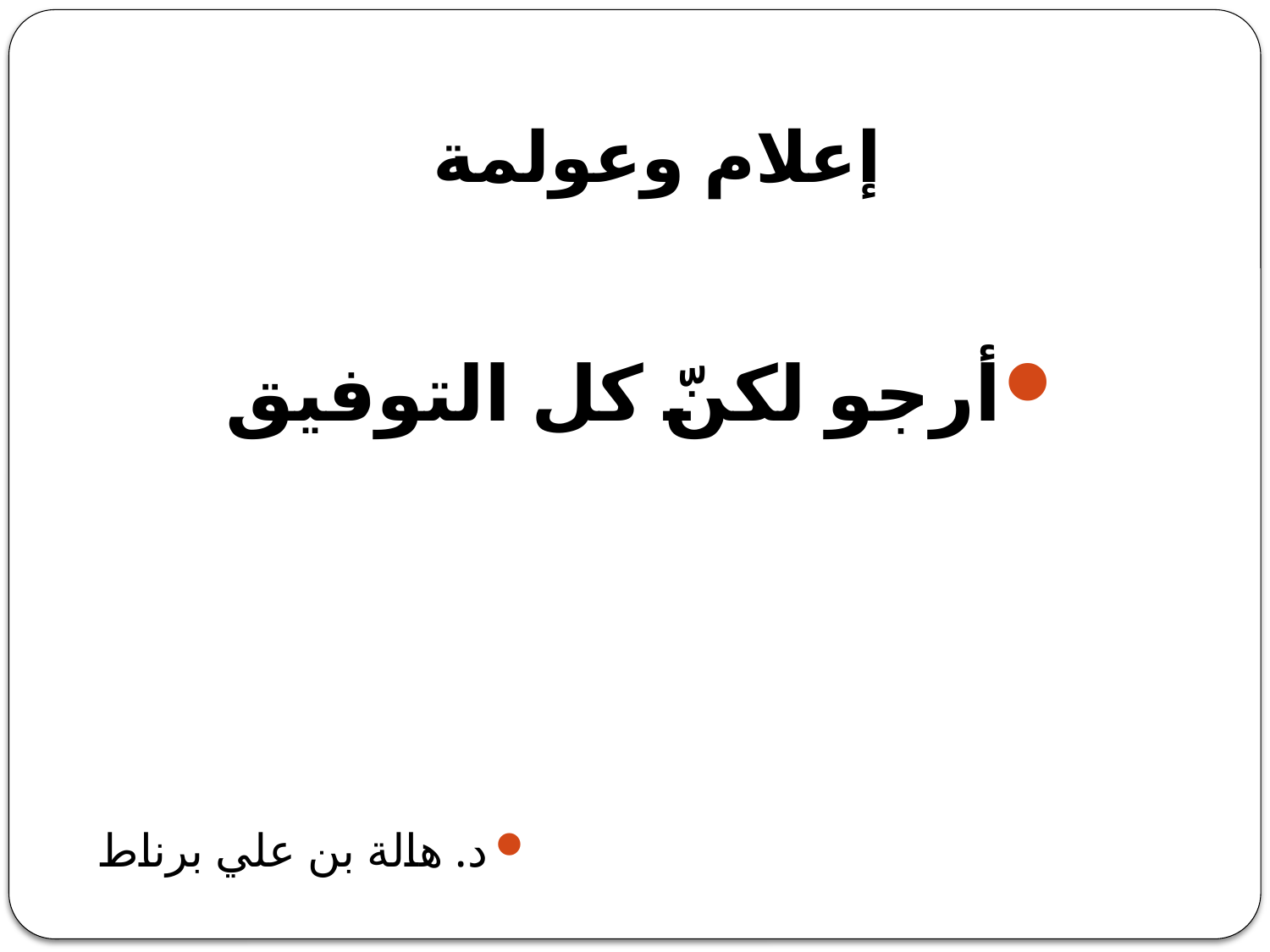

# إعلام وعولمة

أرجو لكنّ كل التوفيق

د. هالة بن علي برناط